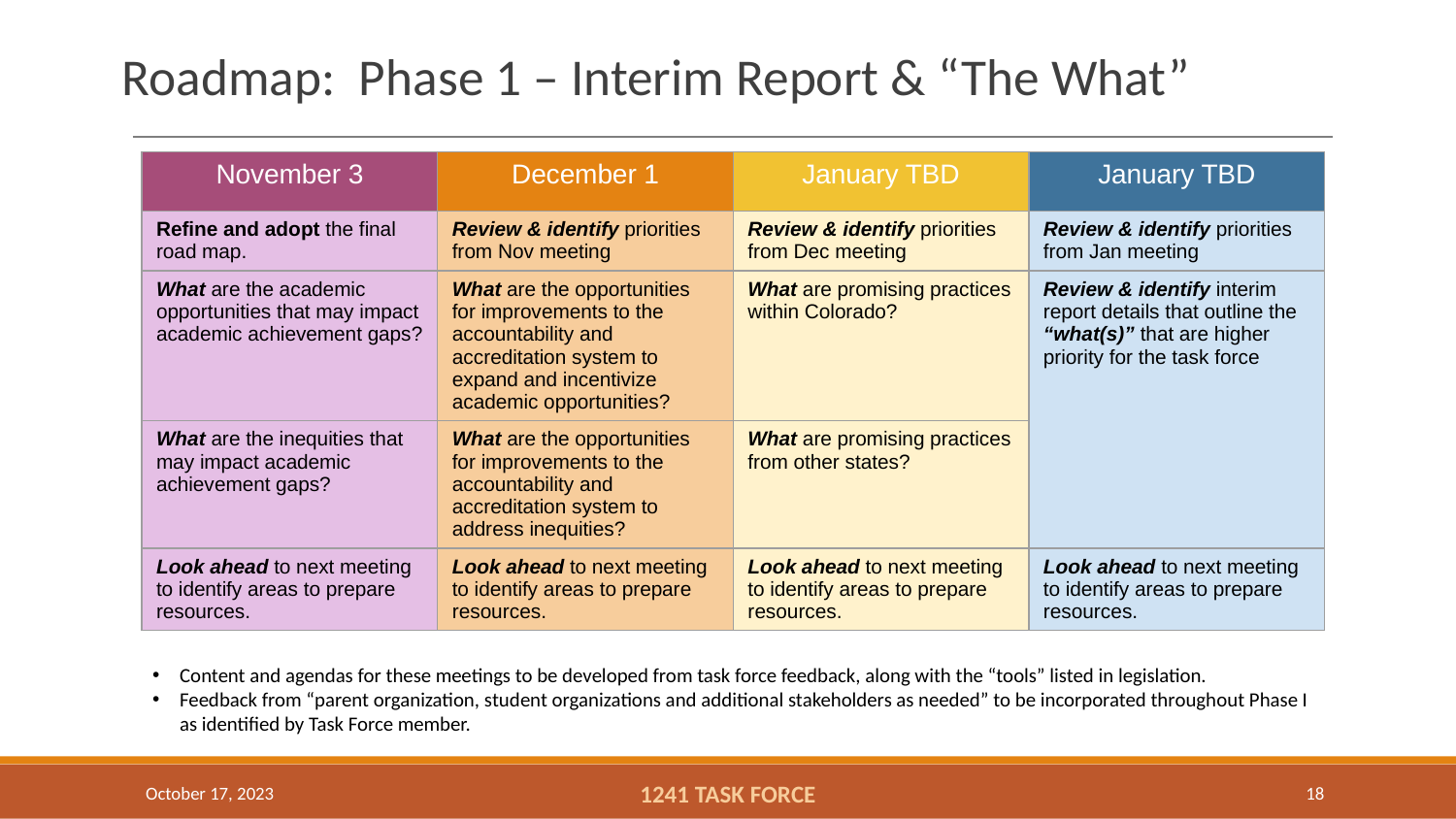

# Roadmap:  Phase 1 – Interim Report & “The What”
| November 3 | December 1 | January TBD | January TBD |
| --- | --- | --- | --- |
| Refine and adopt the final road map. | Review & identify priorities from Nov meeting | Review & identify priorities from Dec meeting | Review & identify priorities from Jan meeting |
| What are the academic opportunities that may impact academic achievement gaps? | What are the opportunities for improvements to the accountability and accreditation system to expand and incentivize academic opportunities? | What are promising practices within Colorado? | Review & identify interim report details that outline the “what(s)” that are higher priority for the task force |
| What are the inequities that may impact academic achievement gaps? | What are the opportunities for improvements to the accountability and accreditation system to address inequities? | What are promising practices from other states? |  |
| Look ahead to next meeting to identify areas to prepare resources. | Look ahead to next meeting to identify areas to prepare resources. | Look ahead to next meeting to identify areas to prepare resources. | Look ahead to next meeting to identify areas to prepare resources. |
Content and agendas for these meetings to be developed from task force feedback, along with the “tools” listed in legislation.
Feedback from “parent organization, student organizations and additional stakeholders as needed” to be incorporated throughout Phase I as identified by Task Force member.
October 17, 2023
1241 TASK FORCE
18